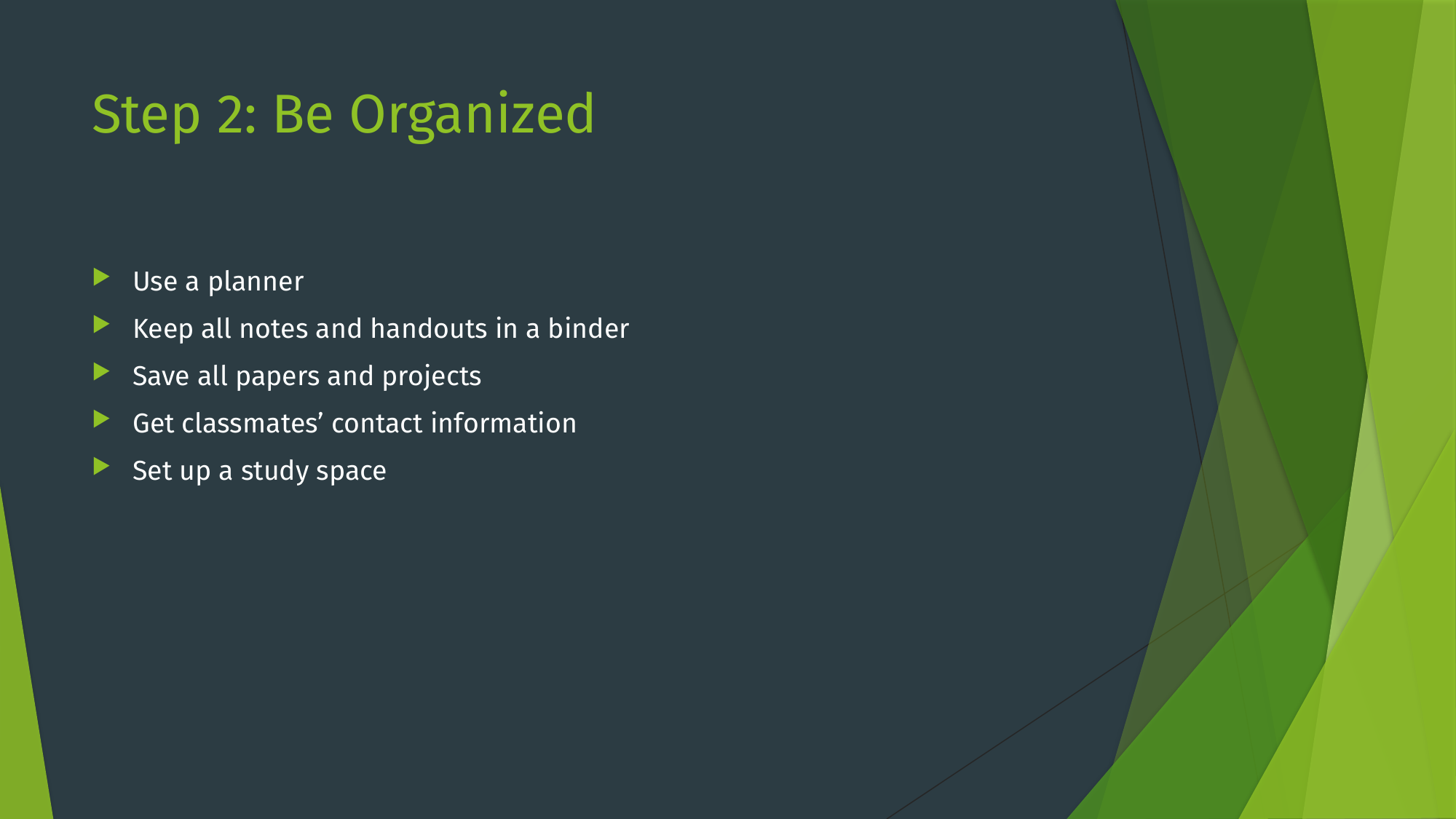

# Step 2: Be Organized
Use a planner
Keep all notes and handouts in a binder
Save all papers and projects
Get classmates’ contact information
Set up a study space